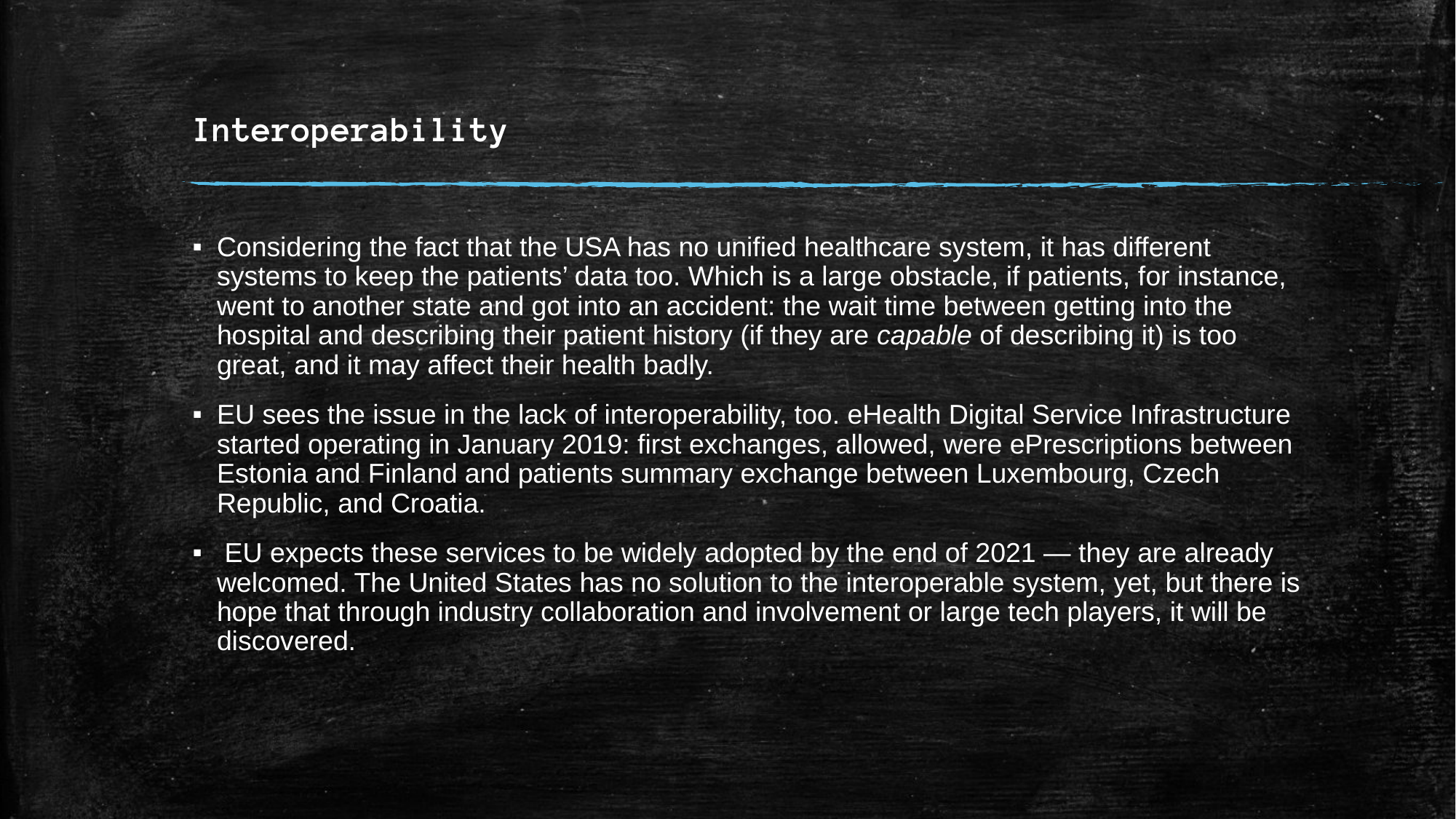

# Interoperability
Considering the fact that the USA has no unified healthcare system, it has different systems to keep the patients’ data too. Which is a large obstacle, if patients, for instance, went to another state and got into an accident: the wait time between getting into the hospital and describing their patient history (if they are capable of describing it) is too great, and it may affect their health badly.
EU sees the issue in the lack of interoperability, too. eHealth Digital Service Infrastructure started operating in January 2019: first exchanges, allowed, were ePrescriptions between Estonia and Finland and patients summary exchange between Luxembourg, Czech Republic, and Croatia.
 EU expects these services to be widely adopted by the end of 2021 — they are already welcomed. The United States has no solution to the interoperable system, yet, but there is hope that through industry collaboration and involvement or large tech players, it will be discovered.